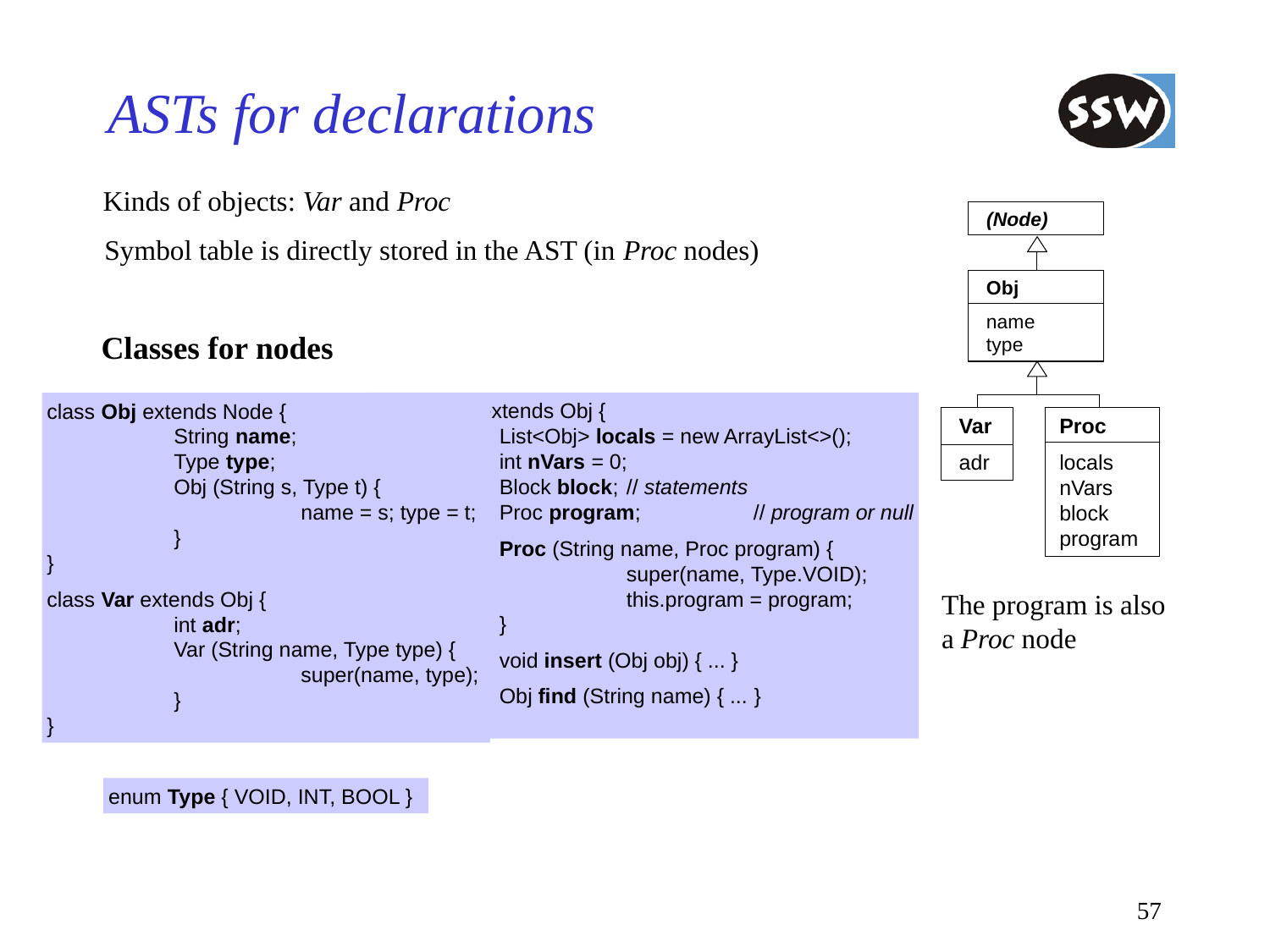

# ASTs for declarations
Kinds of objects: Var and Proc

(Node)
Symbol table is directly stored in the AST (in Proc nodes)

Obj
name
type
Classes for nodes
class Obj extends Node {
	String name;
	Type type;
	Obj (String s, Type t) {
		name = s; type = t;
	}
}
class Var extends Obj {
	int adr;
	Var (String name, Type type) {
		super(name, type);
	}
}
class Proc extends Obj {
	List<Obj> locals = new ArrayList<>();
	int nVars = 0;
	Block block;	// statements
	Proc program;	// program or null
	Proc (String name, Proc program) {
		super(name, Type.VOID);
		this.program = program;
	}
	void insert (Obj obj) { ... }
	Obj find (String name) { ... }
}
enum Type { VOID, INT, BOOL }

Var
adr
Proc
locals
nVars
block
program
The program is also
a Proc node
57